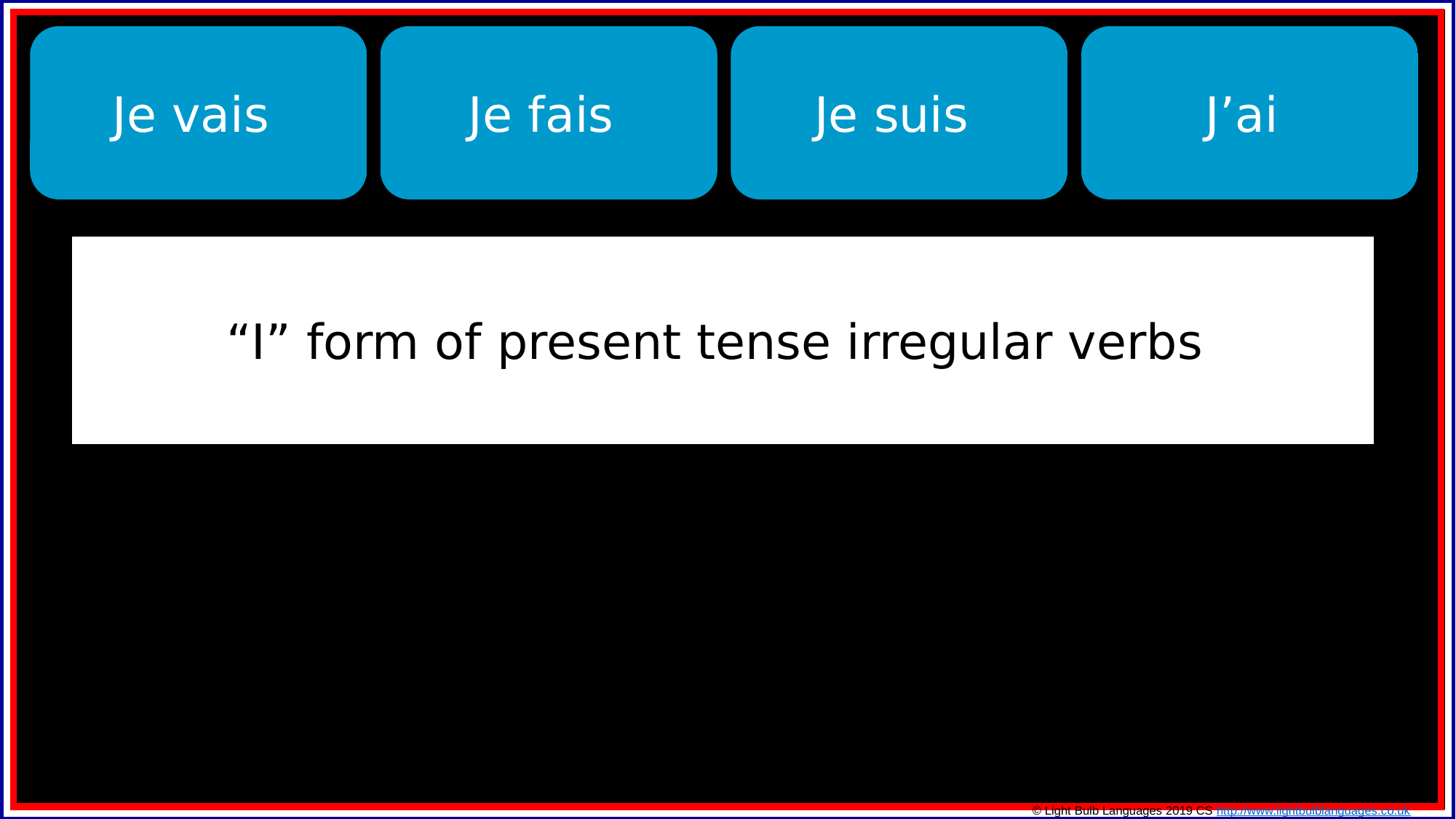

Je vais
Je fais
Je suis
J’ai
“I” form of present tense irregular verbs
© Light Bulb Languages 2019 CS http://www.lightbulblanguages.co.uk